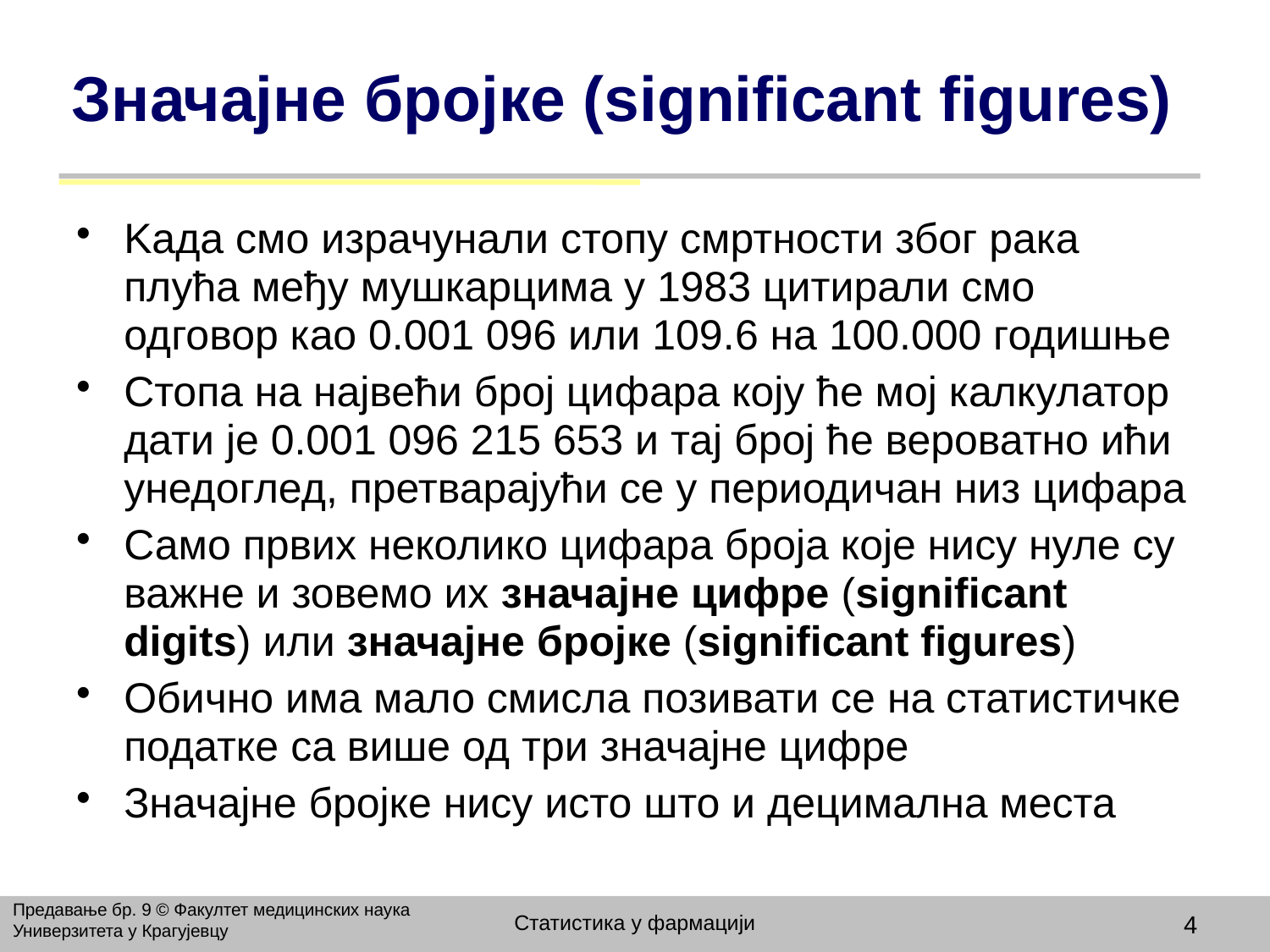

# Значајне бројке (significant figures)
Kада смо израчунали стопу смртности због рака плућа међу мушкарцима у 1983 цитирали смо одговор као 0.001 096 или 109.6 на 100.000 годишње
Стопа на највећи број цифара коју ће мој калкулатор дати је 0.001 096 215 653 и тај број ће вероватно ићи унедоглед, претварајући се у периодичан низ цифара
Само првих неколико цифара броја које нису нуле су важне и зовемо их значајне цифре (significant digits) или значајне бројке (significant figures)
Обично има мало смисла позивати се на статистичке податке са више од три значајне цифре
Значајне бројке нису исто што и децимална места
Предавање бр. 9 © Факултет медицинских наука Универзитета у Крагујевцу
Статистика у фармацији
4